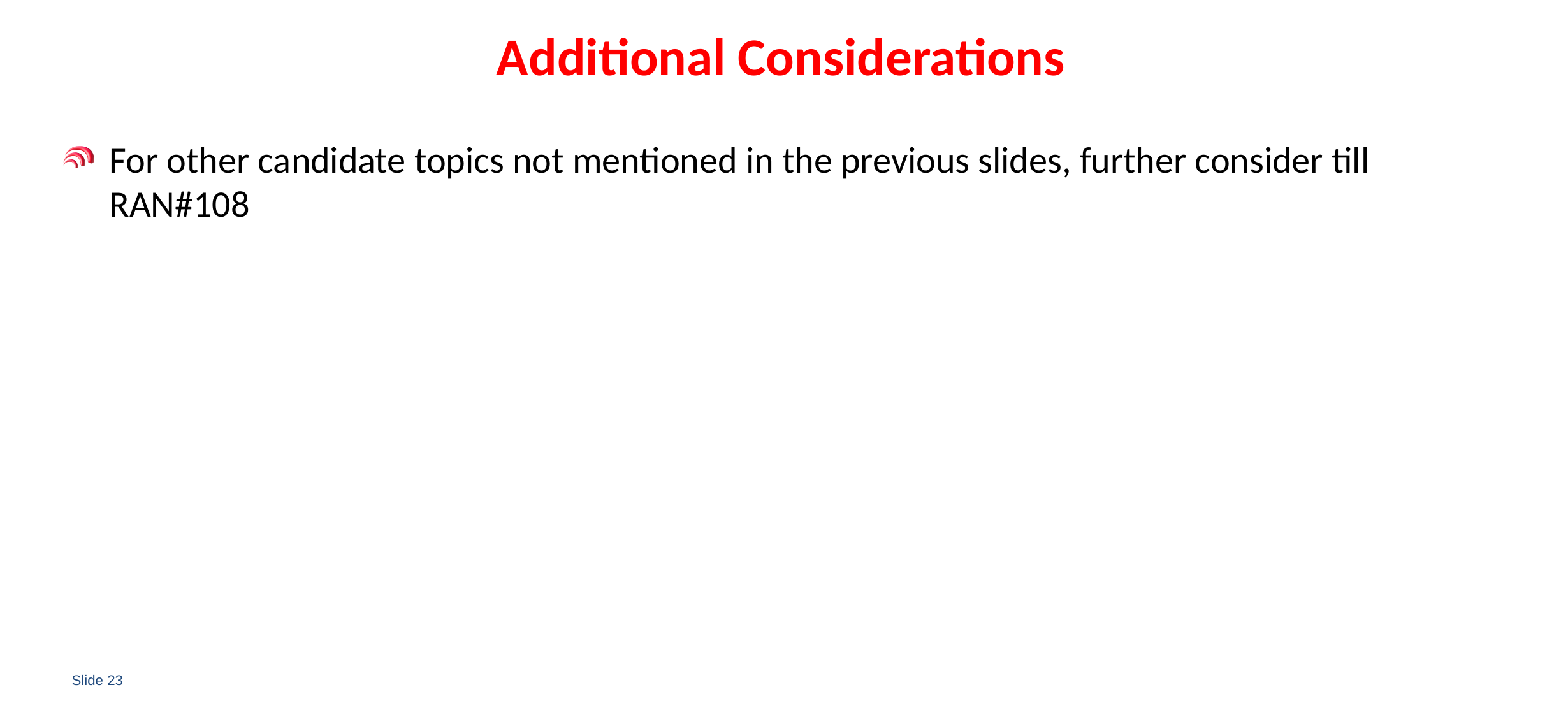

Additional Considerations
For other candidate topics not mentioned in the previous slides, further consider till RAN#108